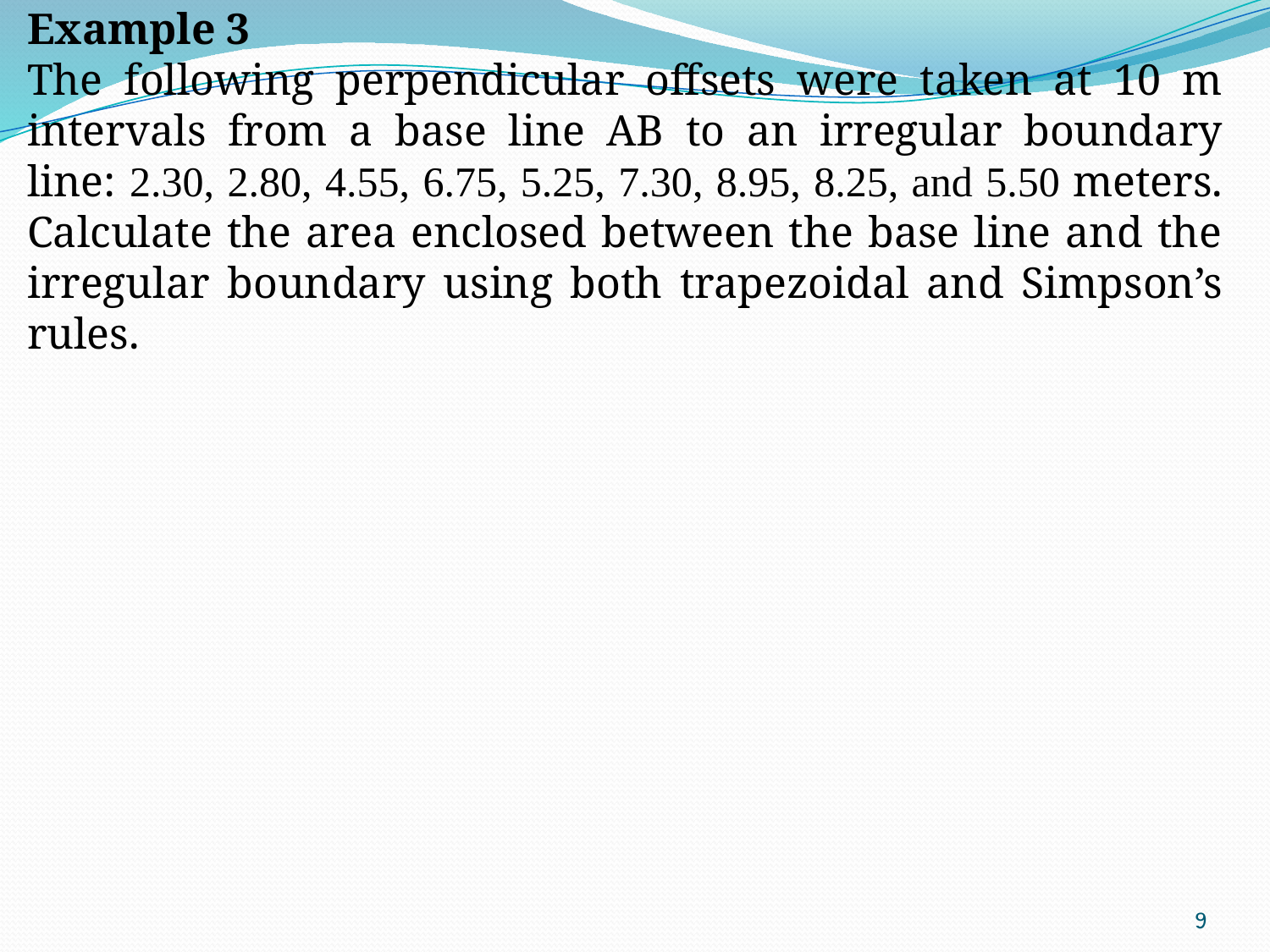

Example 3
The following perpendicular offsets were taken at 10 m intervals from a base line AB to an irregular boundary line: 2.30, 2.80, 4.55, 6.75, 5.25, 7.30, 8.95, 8.25, and 5.50 meters. Calculate the area enclosed between the base line and the irregular boundary using both trapezoidal and Simpson’s rules.

9